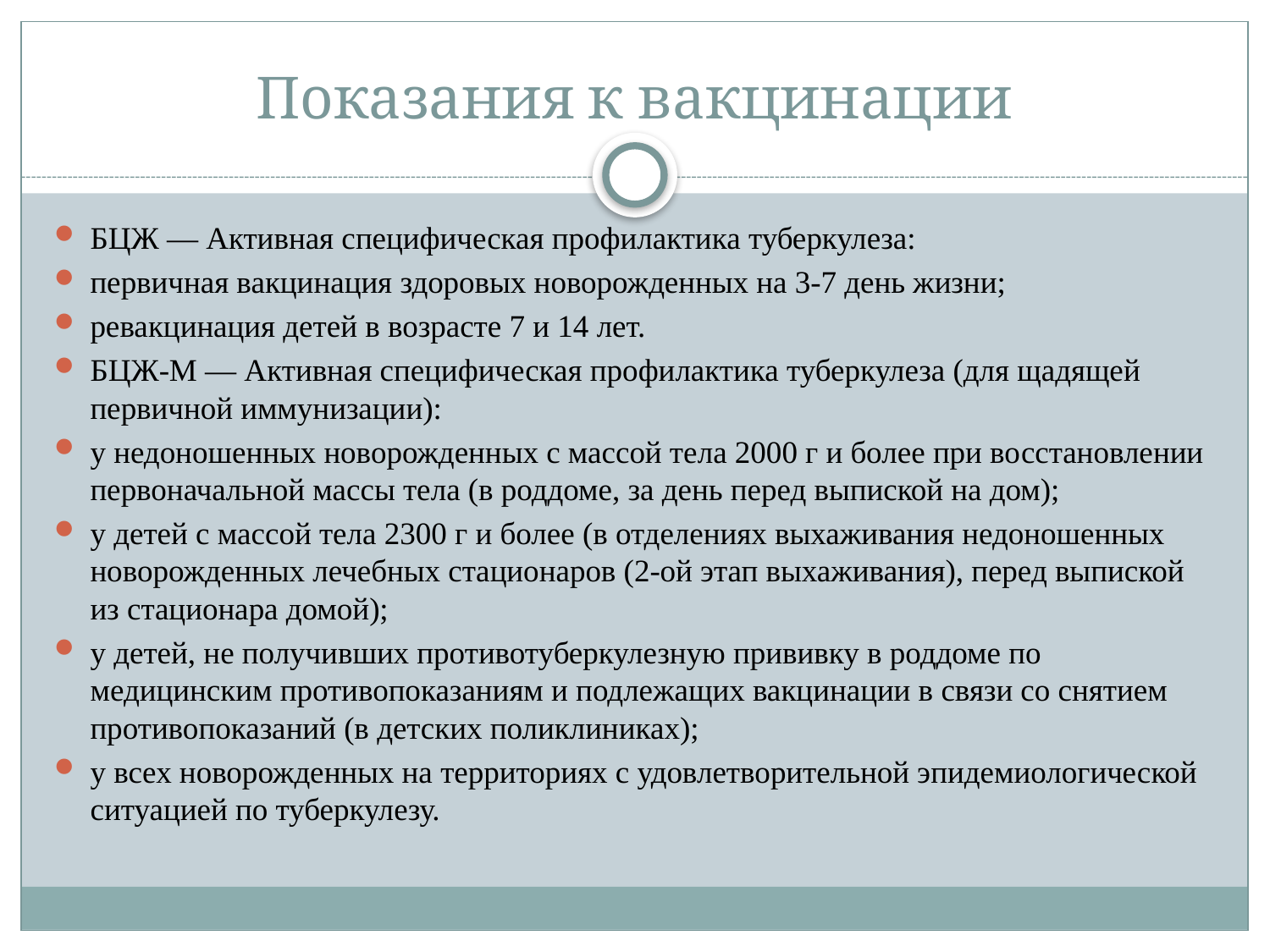

# Показания к вакцинации
БЦЖ — Активная специфическая профилактика туберкулеза:
первичная вакцинация здоровых новорожденных на 3-7 день жизни;
ревакцинация детей в возрасте 7 и 14 лет.
БЦЖ-М — Активная специфическая профилактика туберкулеза (для щадящей первичной иммунизации):
у недоношенных новорожденных с массой тела 2000 г и более при восстановлении первоначальной массы тела (в роддоме, за день перед выпиской на дом);
у детей с массой тела 2300 г и более (в отделениях выхаживания недоношенных новорожденных лечебных стационаров (2-ой этап выхаживания), перед выпиской из стационара домой);
у детей, не получивших противотуберкулезную прививку в роддоме по медицинским противопоказаниям и подлежащих вакцинации в связи со снятием противопоказаний (в детских поликлиниках);
у всех новорожденных на территориях с удовлетворительной эпидемиологической ситуацией по туберкулезу.